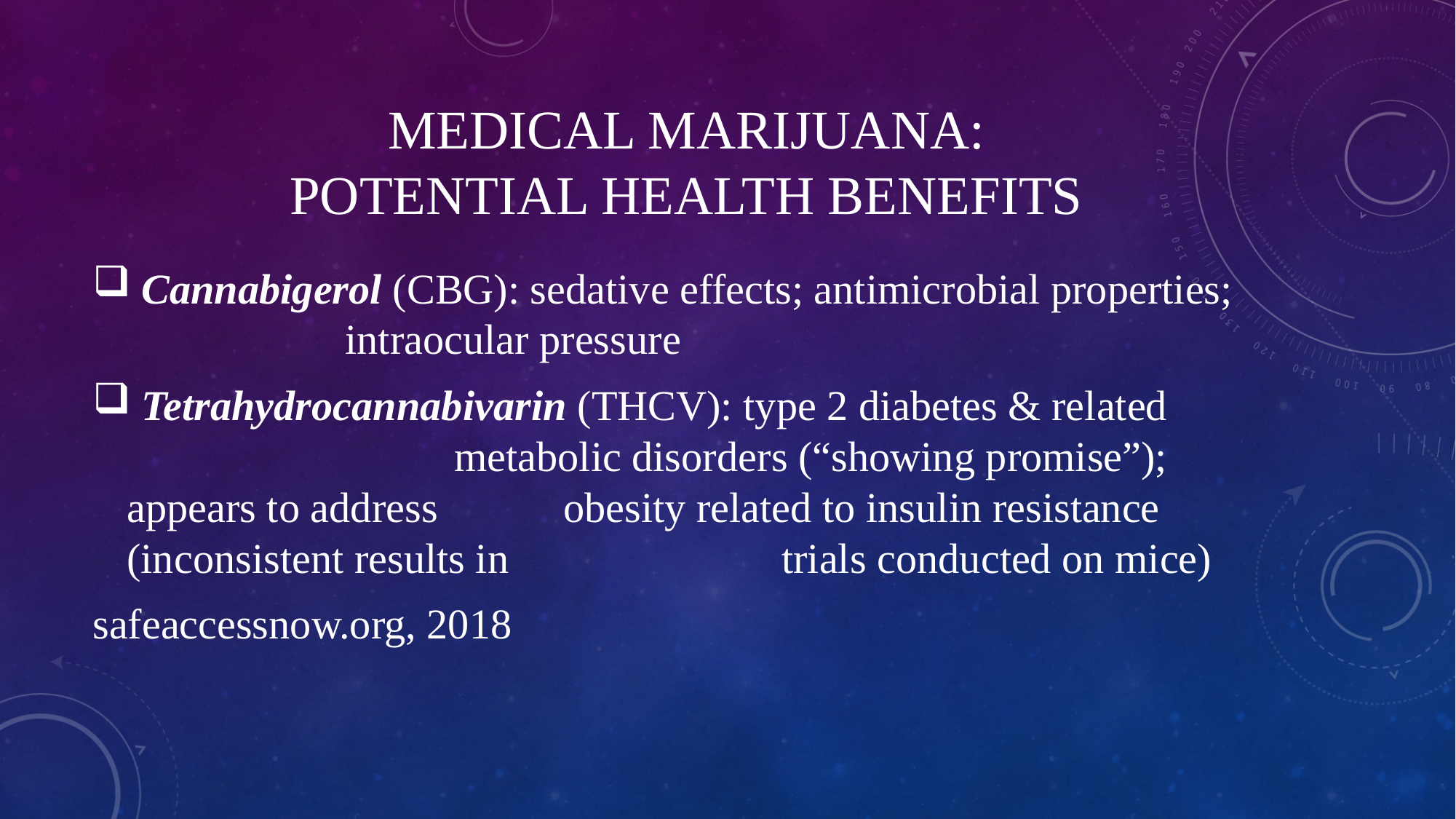

# Medical marijuana: potential health benefits
 Cannabigerol (CBG): sedative effects; antimicrobial properties; 		intraocular pressure
 Tetrahydrocannabivarin (THCV): type 2 diabetes & related 				metabolic disorders (“showing promise”); appears to address 		obesity related to insulin resistance (inconsistent results in 			trials conducted on mice)
safeaccessnow.org, 2018